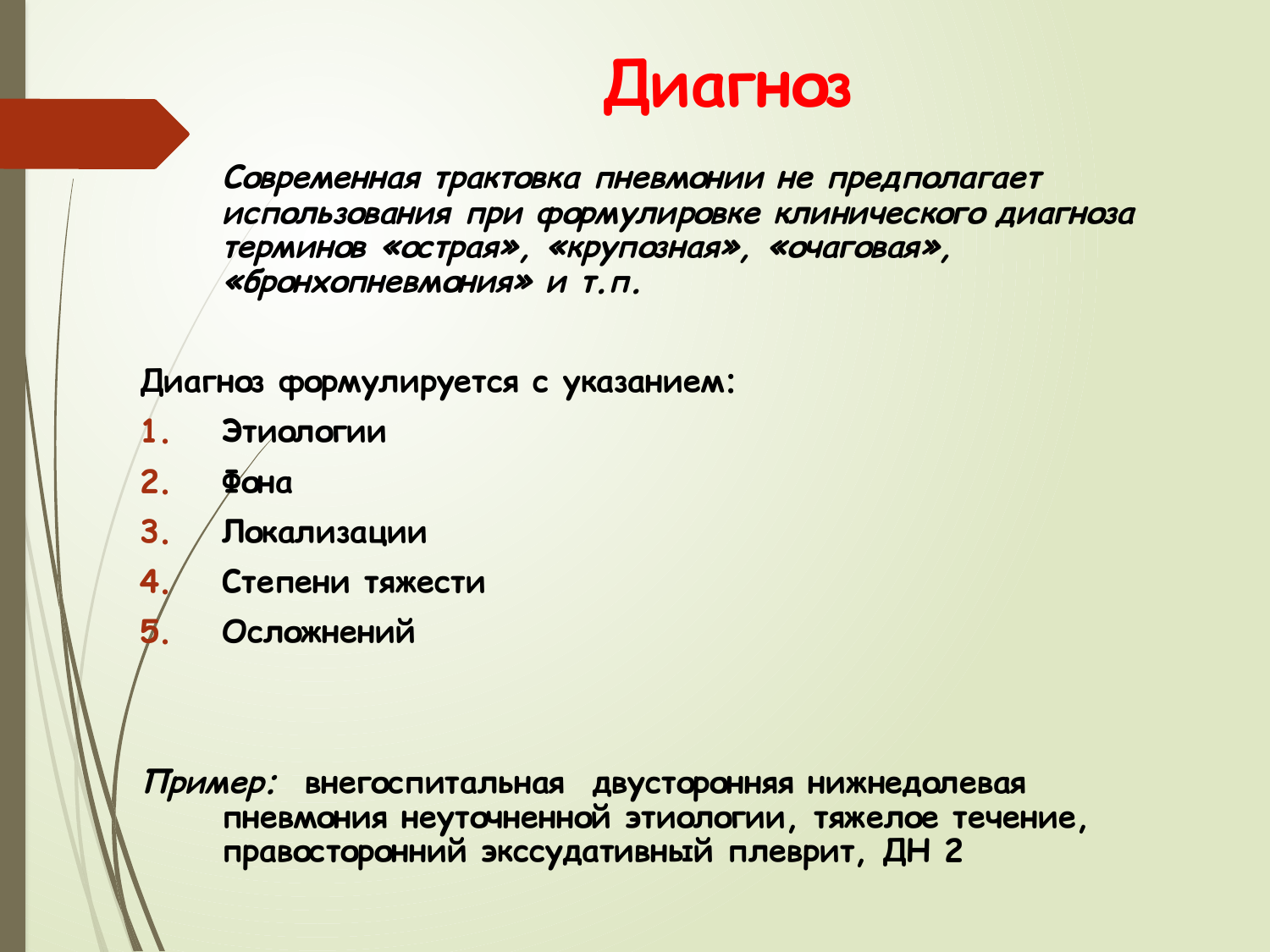

# Диагноз
	Современная трактовка пневмонии не предполагает использования при формулировке клинического диагноза терминов «острая», «крупозная», «очаговая», «бронхопневмония» и т.п.

Диагноз формулируется с указанием:
Этиологии
Фона
Локализации
Степени тяжести
Осложнений

Пример:  внегоспитальная  двусторонняя нижнедолевая пневмония неуточненной этиологии, тяжелое течение, правосторонний экссудативный плеврит, ДН 2